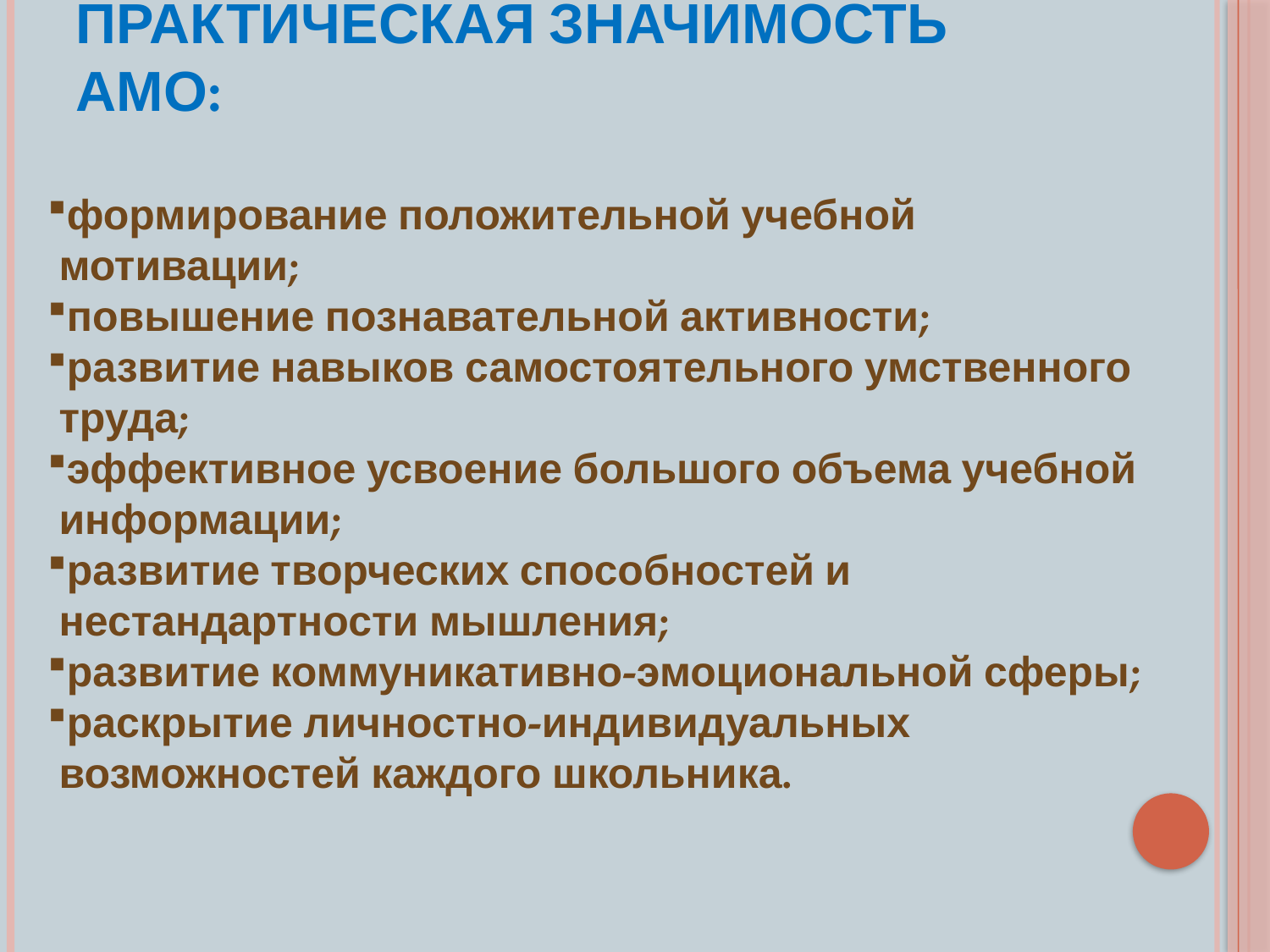

# Практическая значимость АМО:
формирование положительной учебной мотивации;
повышение познавательной активности;
развитие навыков самостоятельного умственного труда;
эффективное усвоение большого объема учебной информации;
развитие творческих способностей и нестандартности мышления;
развитие коммуникативно-эмоциональной сферы;
раскрытие личностно-индивидуальных возможностей каждого школьника.